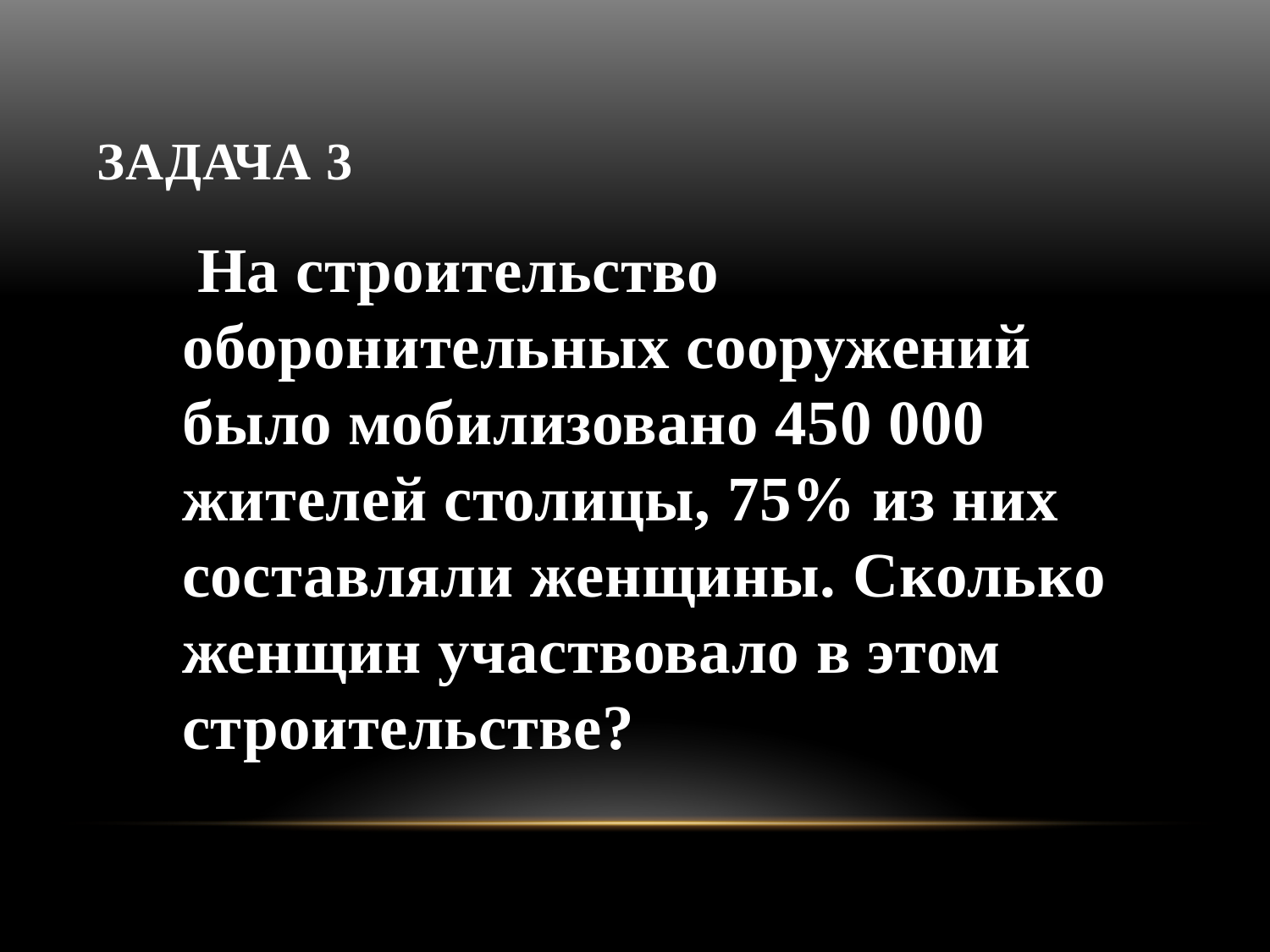

# Задача 3
         На строительство оборонительных сооружений было мобилизовано 450 000 жителей столицы, 75% из них составляли женщины. Сколько женщин участвовало в этом строительстве?